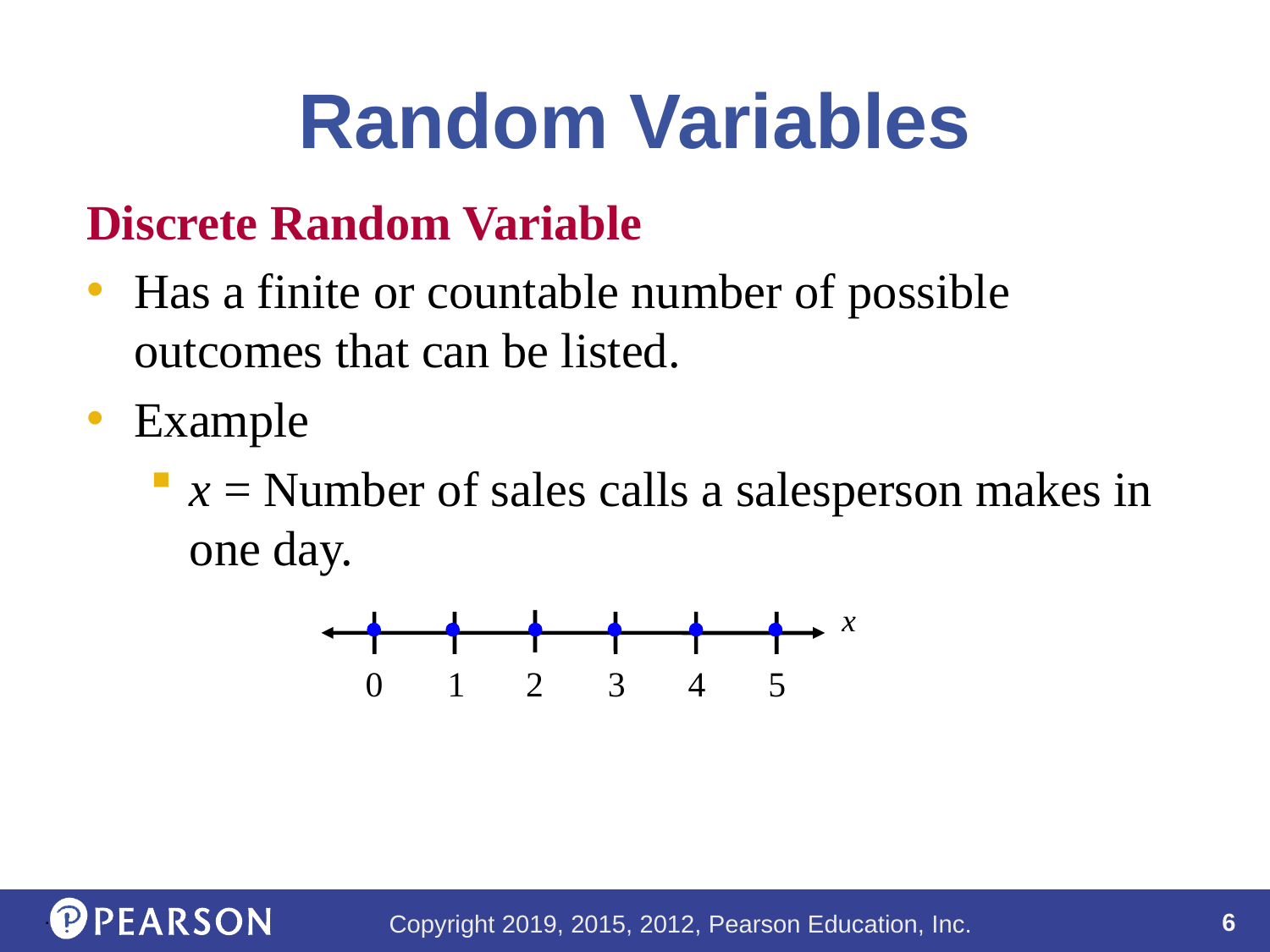

# Random Variables
Discrete Random Variable
Has a finite or countable number of possible outcomes that can be listed.
Example
x = Number of sales calls a salesperson makes in one day.

x

0
1
2
3
4
5
.